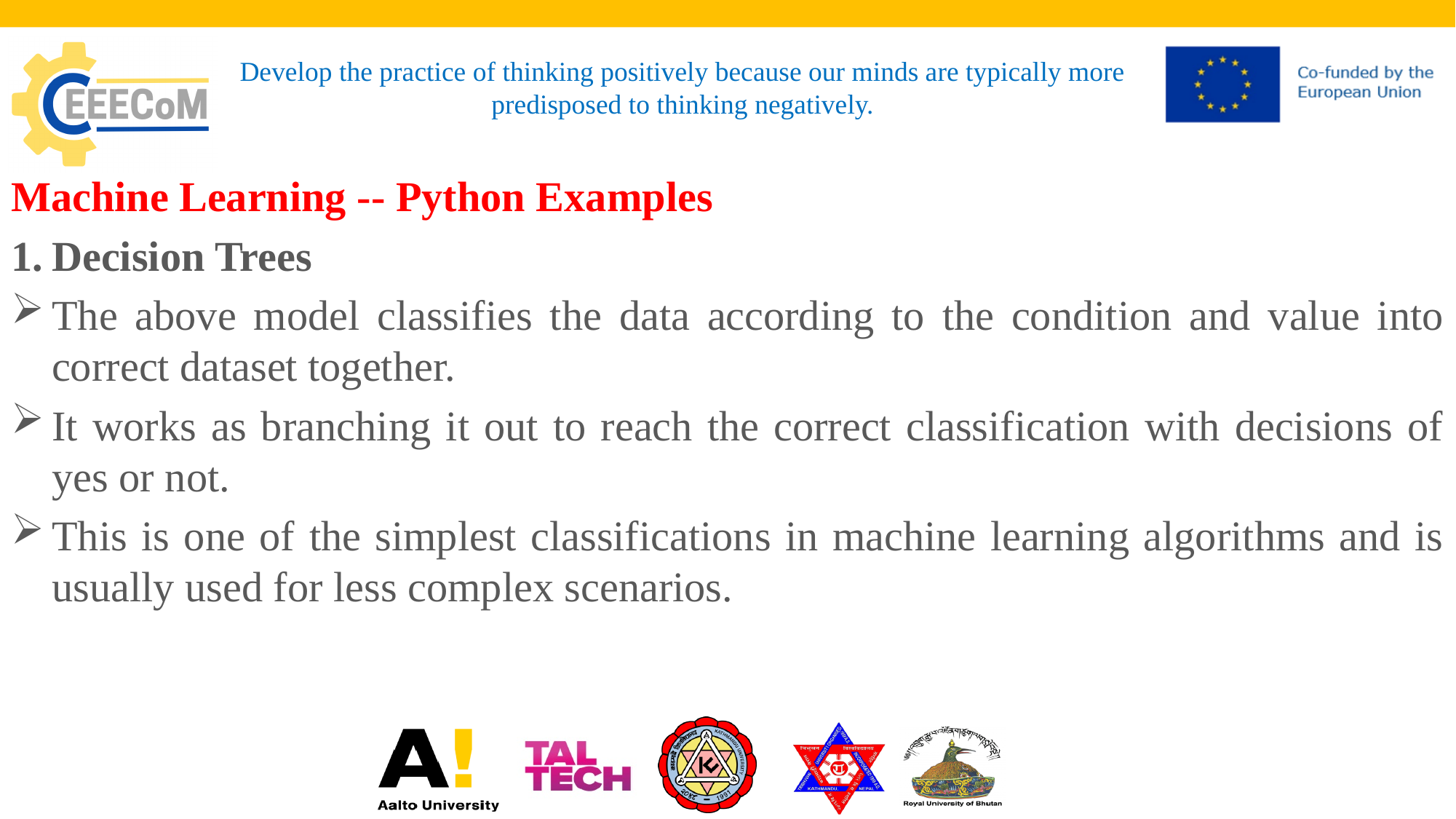

# Develop the practice of thinking positively because our minds are typically more predisposed to thinking negatively.
Machine Learning -- Python Examples
Decision Trees
The above model classifies the data according to the condition and value into correct dataset together.
It works as branching it out to reach the correct classification with decisions of yes or not.
This is one of the simplest classifications in machine learning algorithms and is usually used for less complex scenarios.